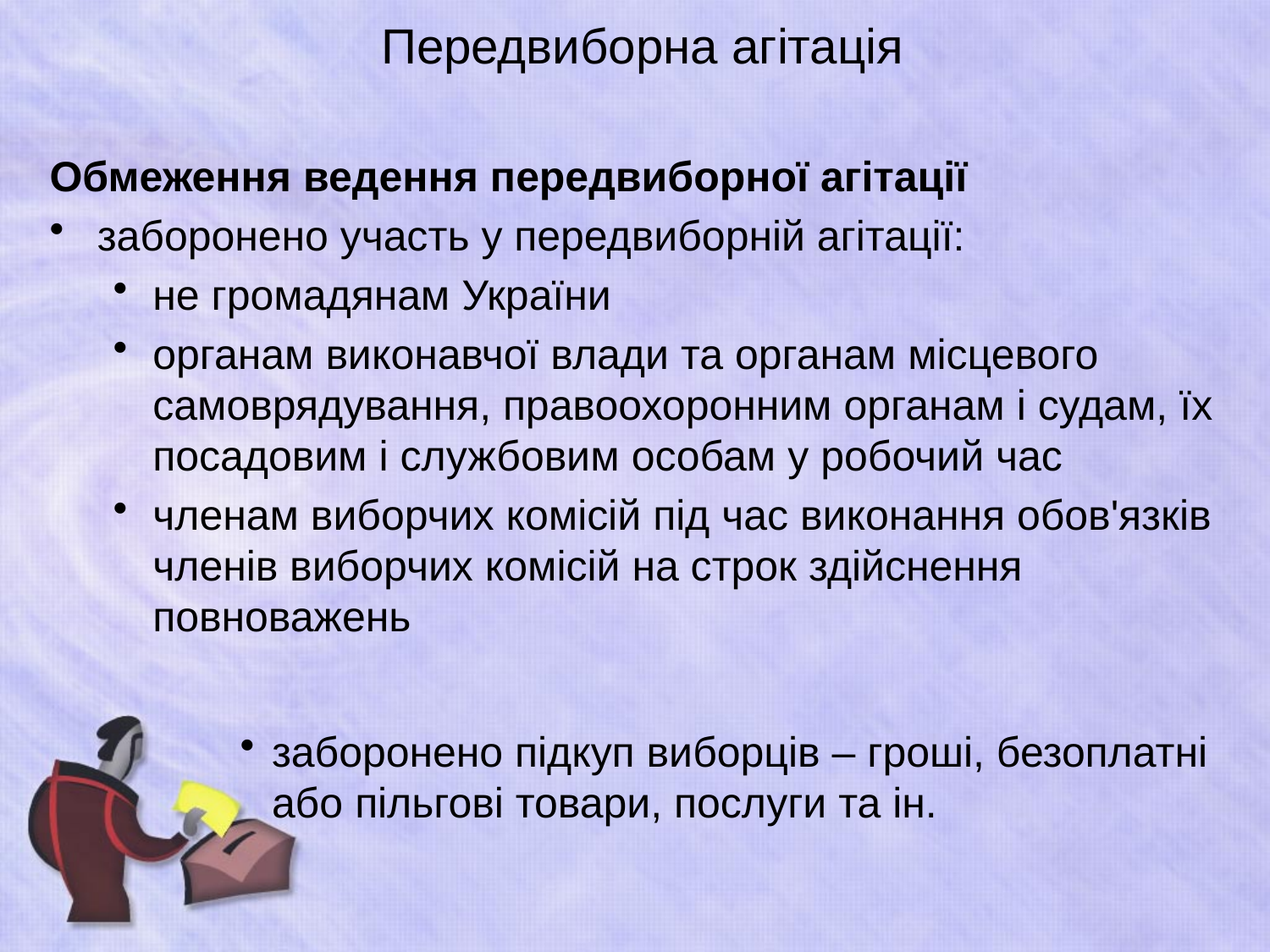

# Передвиборна агітація
Обмеження ведення передвиборної агітації
заборонено участь у передвиборній агітації:
не громадянам України
органам виконавчої влади та органам місцевого самоврядування, правоохоронним органам і судам, їх посадовим і службовим особам у робочий час
членам виборчих комісій під час виконання обов'язків членів виборчих комісій на строк здійснення повноважень

заборонено підкуп виборців – гроші, безоплатні або пільгові товари, послуги та ін.